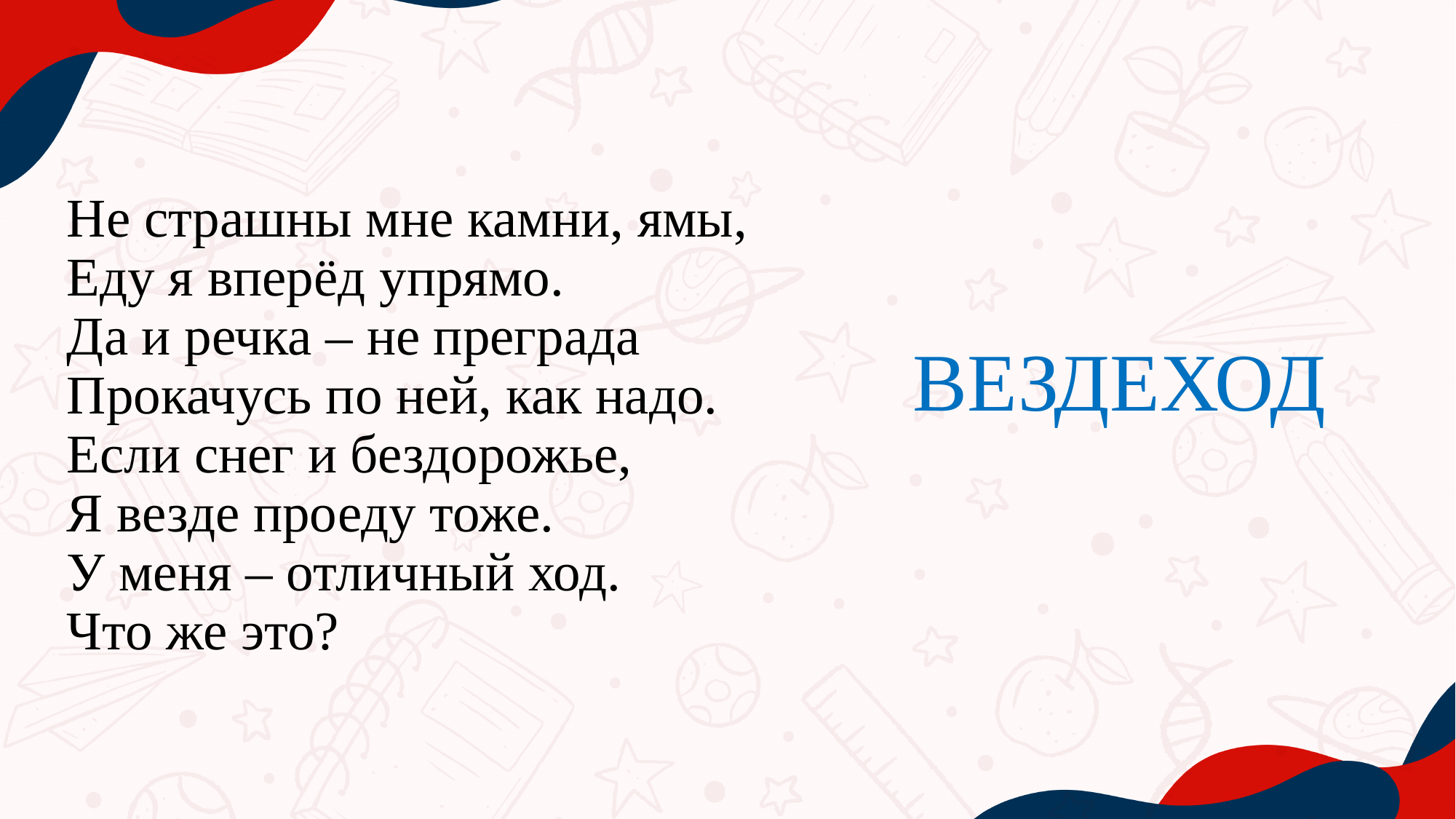

ВЕЗДЕХОД
# Не страшны мне камни, ямы, Еду я вперёд упрямо. Да и речка – не преграда Прокачусь по ней, как надо. Если снег и бездорожье, Я везде проеду тоже. У меня – отличный ход. Что же это?